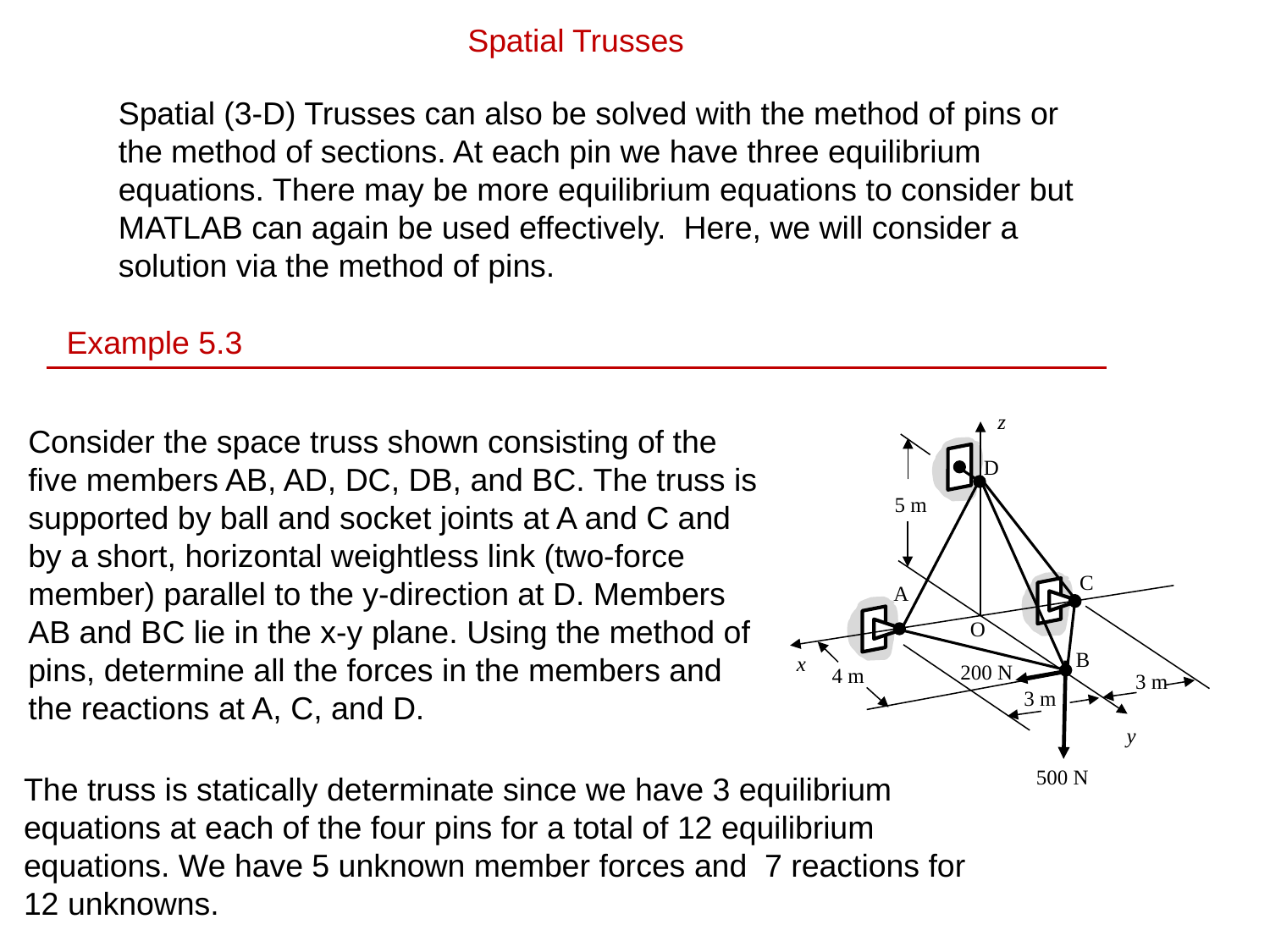

Spatial Trusses
Spatial (3-D) Trusses can also be solved with the method of pins or the method of sections. At each pin we have three equilibrium equations. There may be more equilibrium equations to consider but MATLAB can again be used effectively.  Here, we will consider a solution via the method of pins.
Example 5.3
z

D

5 m
C

A

O
B
x
200 N
4 m
3 m

3 m
y
500 N
Consider the space truss shown consisting of the five members AB, AD, DC, DB, and BC. The truss is supported by ball and socket joints at A and C and by a short, horizontal weightless link (two-force member) parallel to the y-direction at D. Members AB and BC lie in the x-y plane. Using the method of pins, determine all the forces in the members and the reactions at A, C, and D.
The truss is statically determinate since we have 3 equilibrium equations at each of the four pins for a total of 12 equilibrium equations. We have 5 unknown member forces and  7 reactions for 12 unknowns.